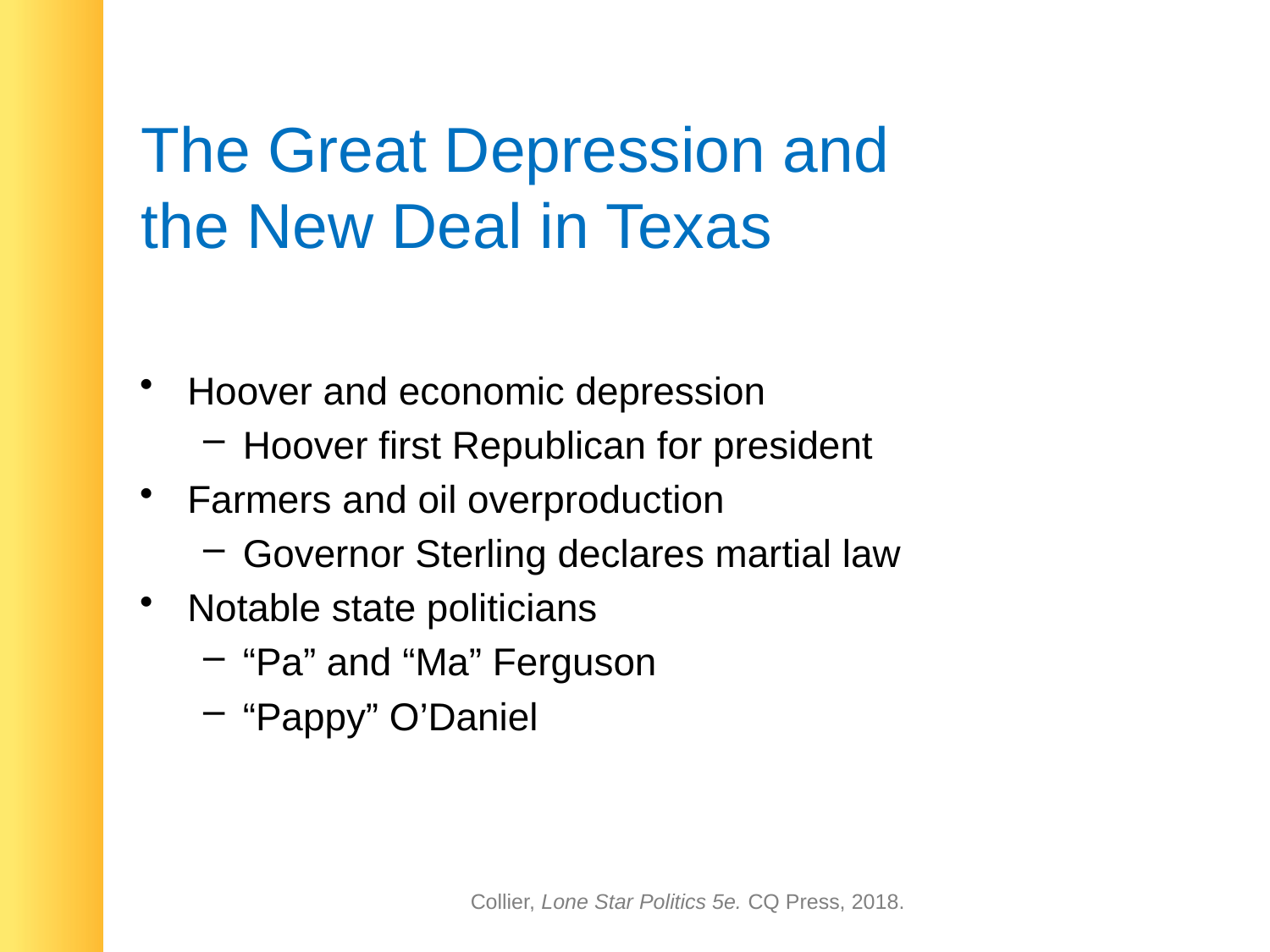

# The Great Depression and the New Deal in Texas
Hoover and economic depression
Hoover first Republican for president
Farmers and oil overproduction
Governor Sterling declares martial law
Notable state politicians
“Pa” and “Ma” Ferguson
“Pappy” O’Daniel
Collier, Lone Star Politics 5e. CQ Press, 2018.